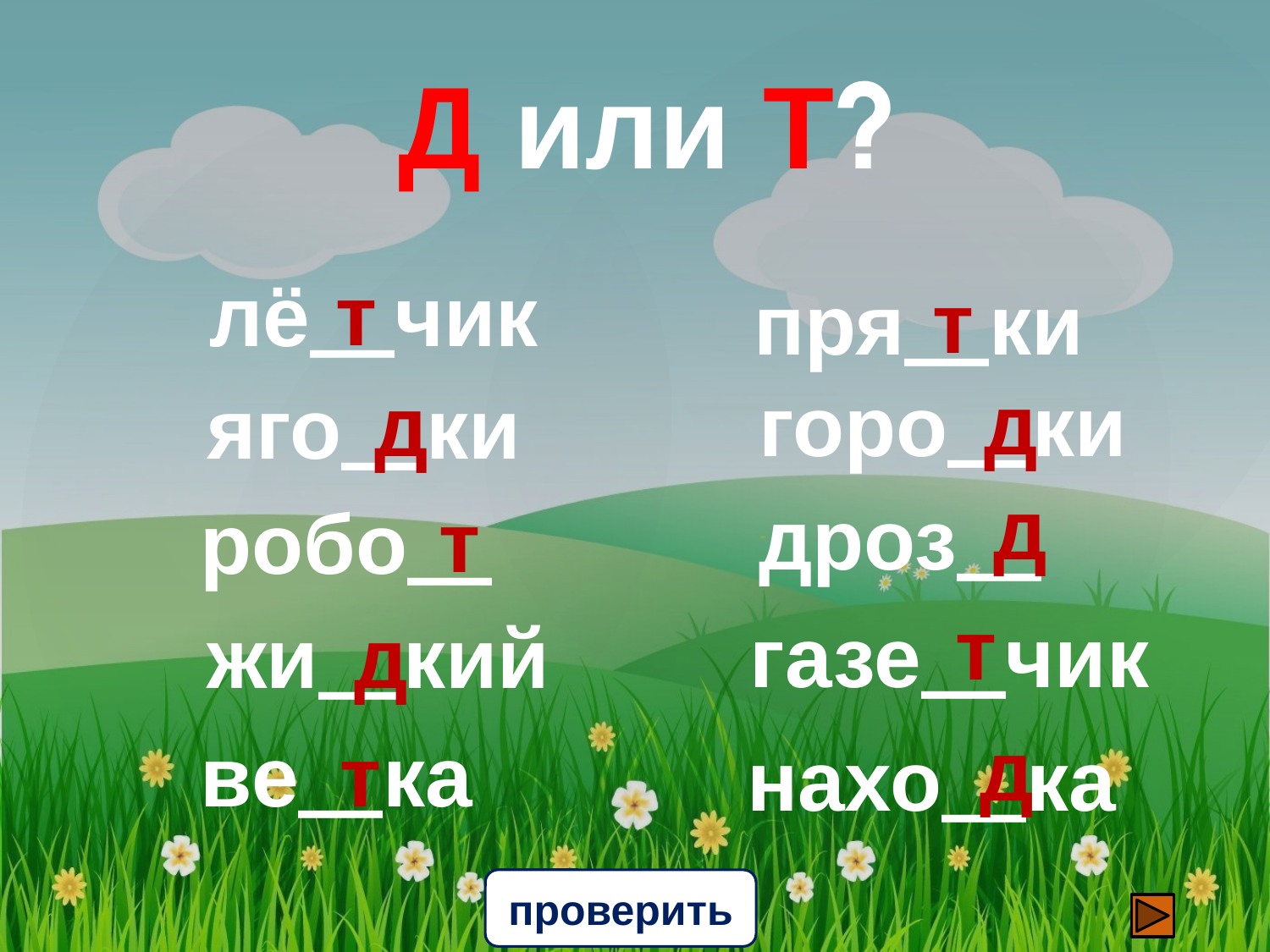

Д или Т?
т
лё__чик
т
пря__ки
д
горо__ки
д
яго__ки
д
дроз__
т
робо__
т
газе__чик
жи__кий
д
д
т
ве__ка
нахо__ка
проверить